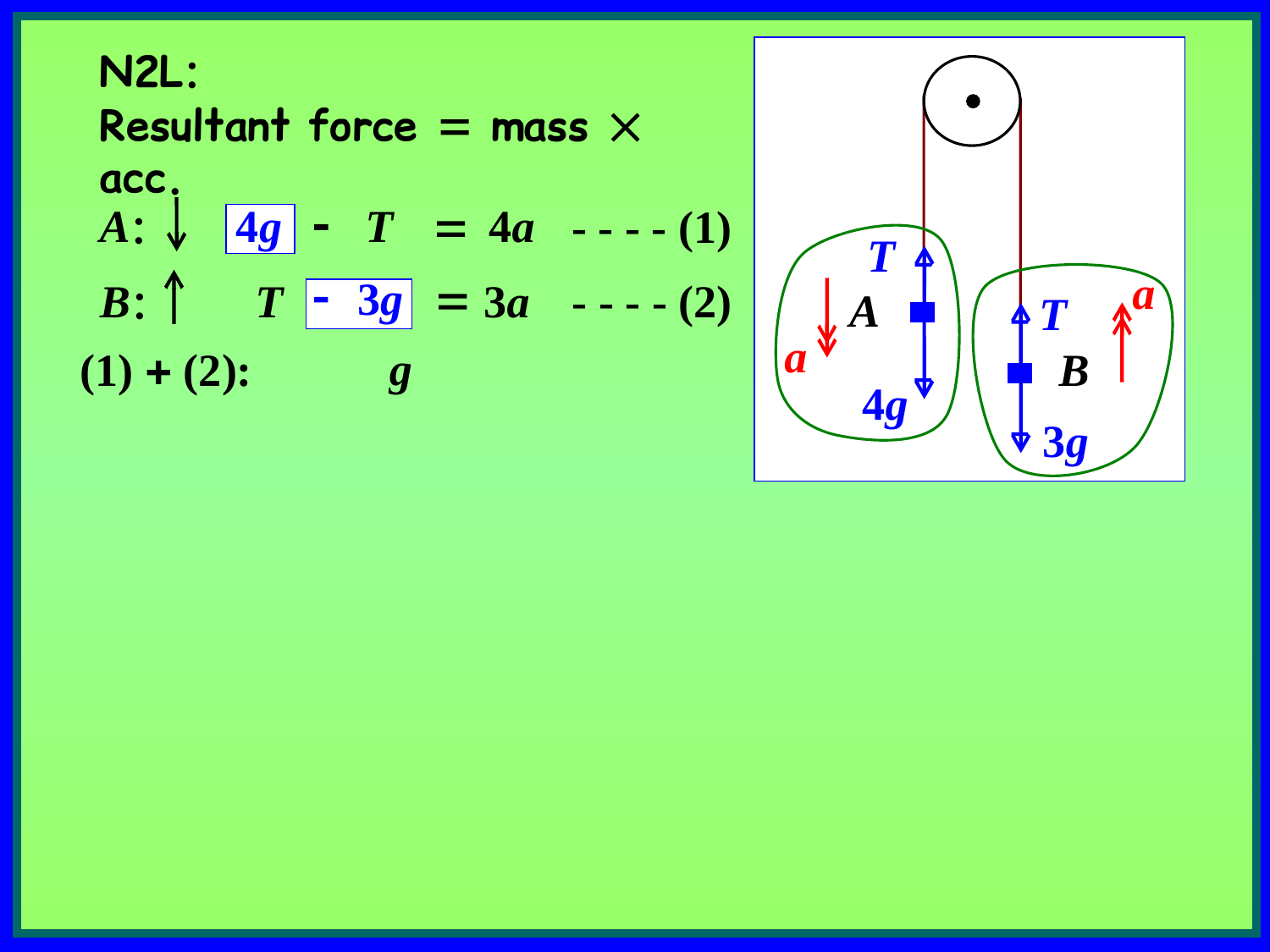

T

a

A

T

a
B

4g

3g
N2L:
Resultant force = mass × acc.
−
A:
T
=
4a
4g
- - - - (1)

−
=
3g
B:
T
3a
- - - - (2)

g
(1) + (2):